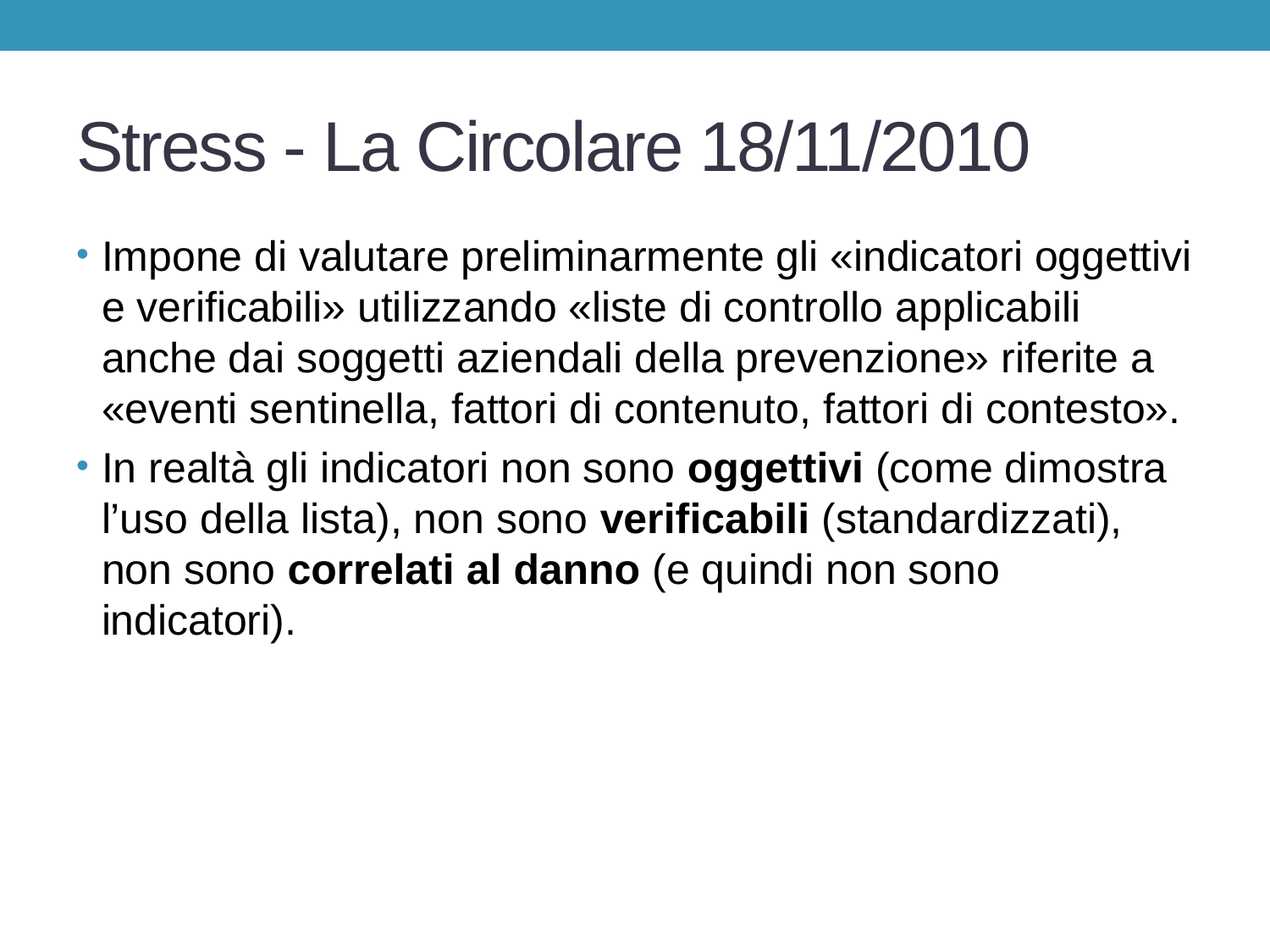

# Stress - La Circolare 18/11/2010
Impone di valutare preliminarmente gli «indicatori oggettivi e verificabili» utilizzando «liste di controllo applicabili anche dai soggetti aziendali della prevenzione» riferite a «eventi sentinella, fattori di contenuto, fattori di contesto».
In realtà gli indicatori non sono oggettivi (come dimostra l’uso della lista), non sono verificabili (standardizzati), non sono correlati al danno (e quindi non sono indicatori).